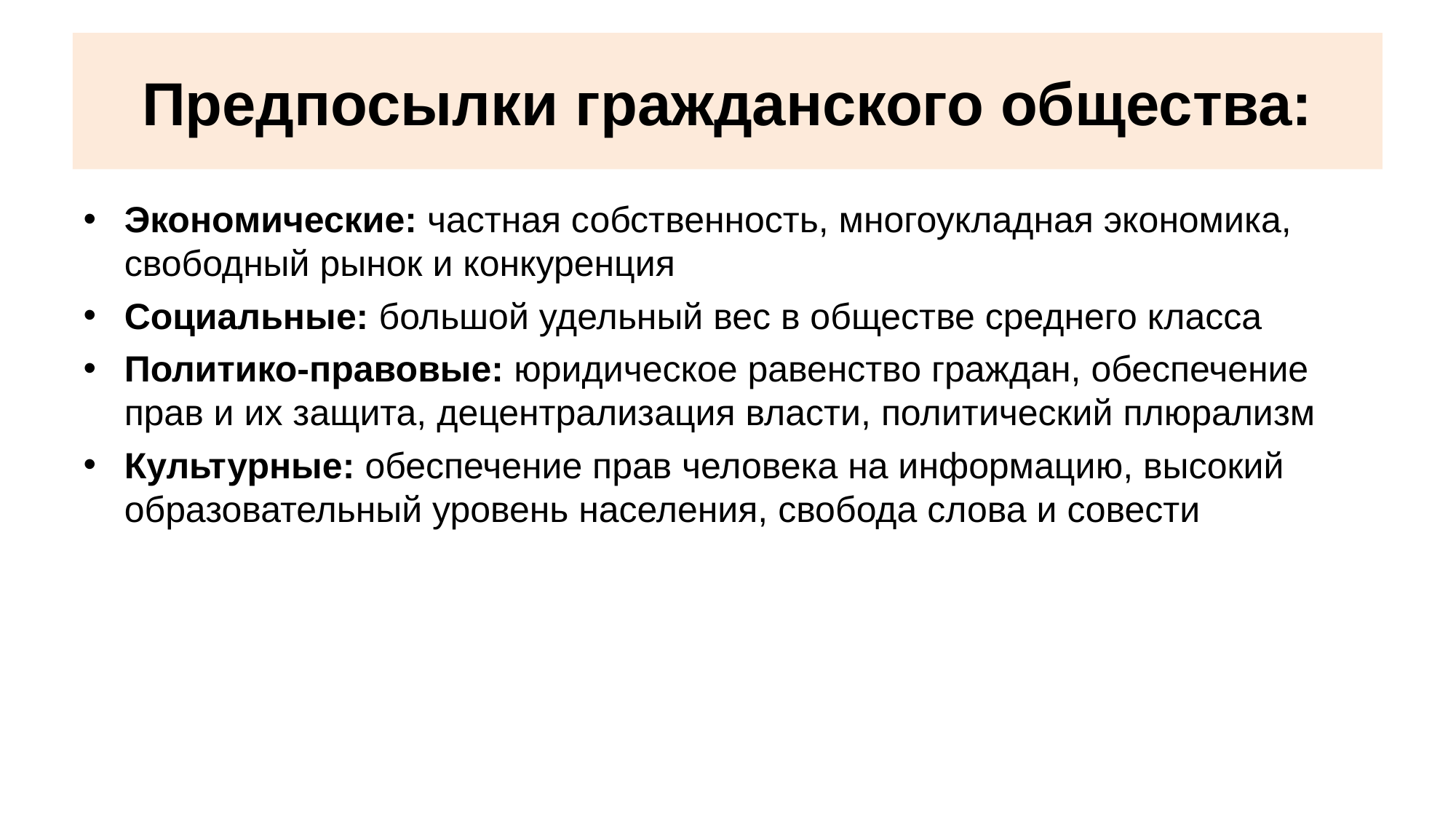

Предпосылки гражданского общества:
Экономические: частная собственность, многоукладная экономика, свободный рынок и конкуренция
Социальные: большой удельный вес в обществе среднего класса
Политико-правовые: юридическое равенство граждан, обеспечение прав и их защита, децентрализация власти, политический плюрализм
Культурные: обеспечение прав человека на информацию, высокий образовательный уровень населения, свобода слова и совести